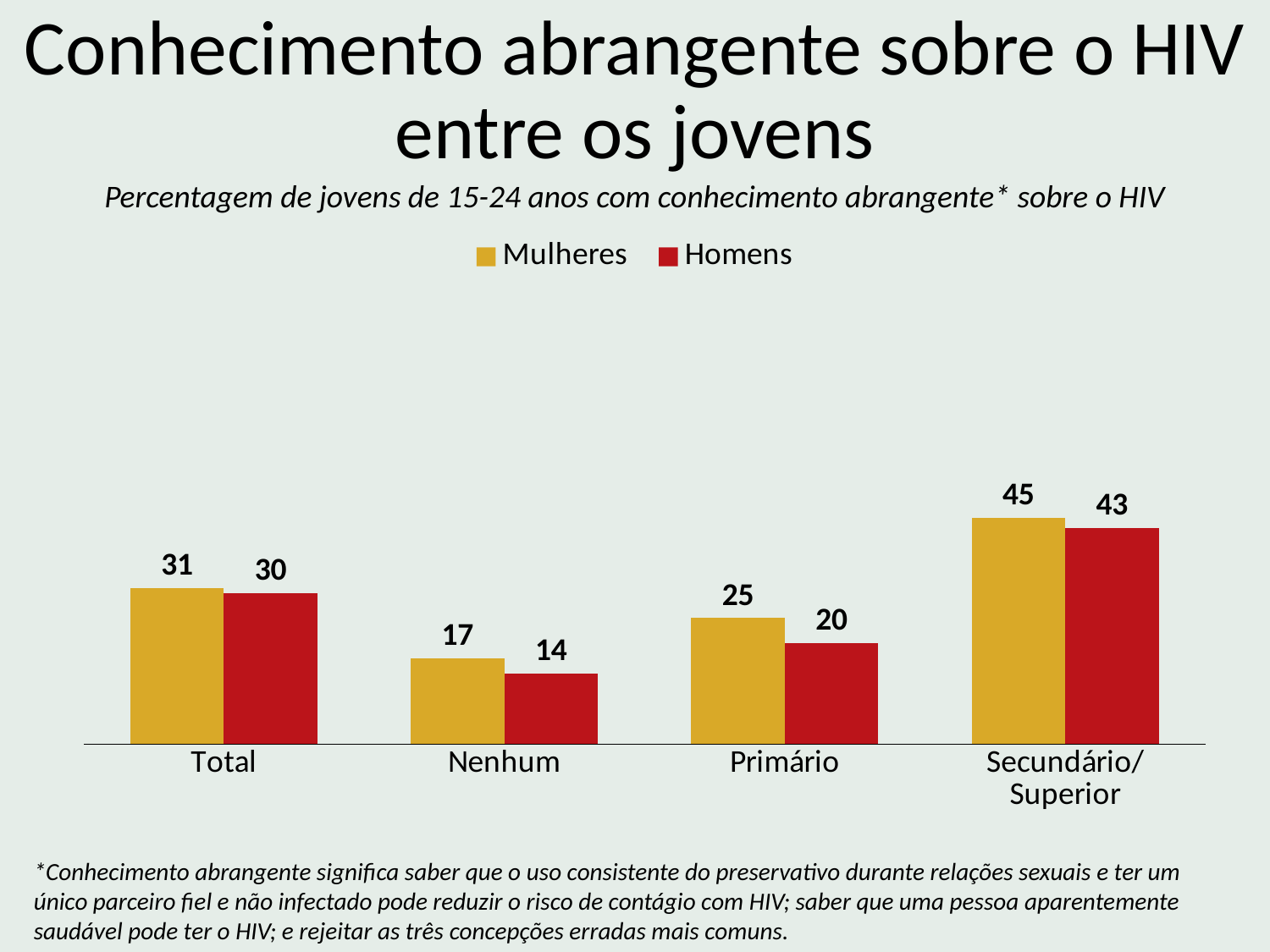

Conhecimento abrangente sobre o HIV entre os jovens
Percentagem de jovens de 15-24 anos com conhecimento abrangente* sobre o HIV

### Chart

| Category | Mulheres | Homens |
|---|---|---|
| Total | 31.0 | 30.0 |
| Nenhum | 17.0 | 14.0 |
| Primário | 25.0 | 20.0 |
| Secundário/Superior | 45.0 | 43.0 |
*Conhecimento abrangente significa saber que o uso consistente do preservativo durante relações sexuais e ter um único parceiro fiel e não infectado pode reduzir o risco de contágio com HIV; saber que uma pessoa aparentemente saudável pode ter o HIV; e rejeitar as três concepções erradas mais comuns.